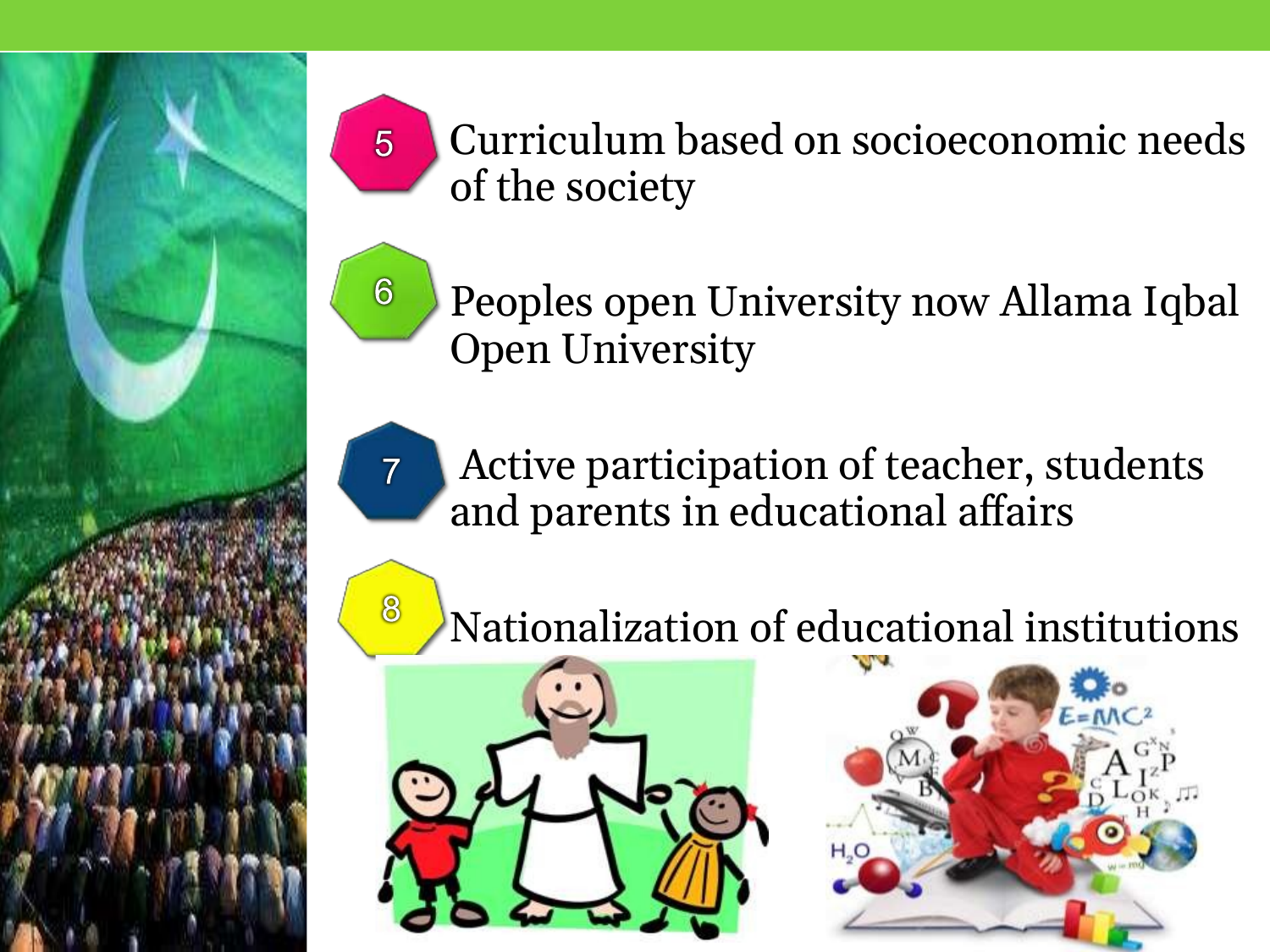

Curriculum based on socioeconomic needs
of the society

Peoples open University now Allama Iqbal
Open University

Active participation of teacher, students
and parents in educational affairs

Nationalization of educational institutions